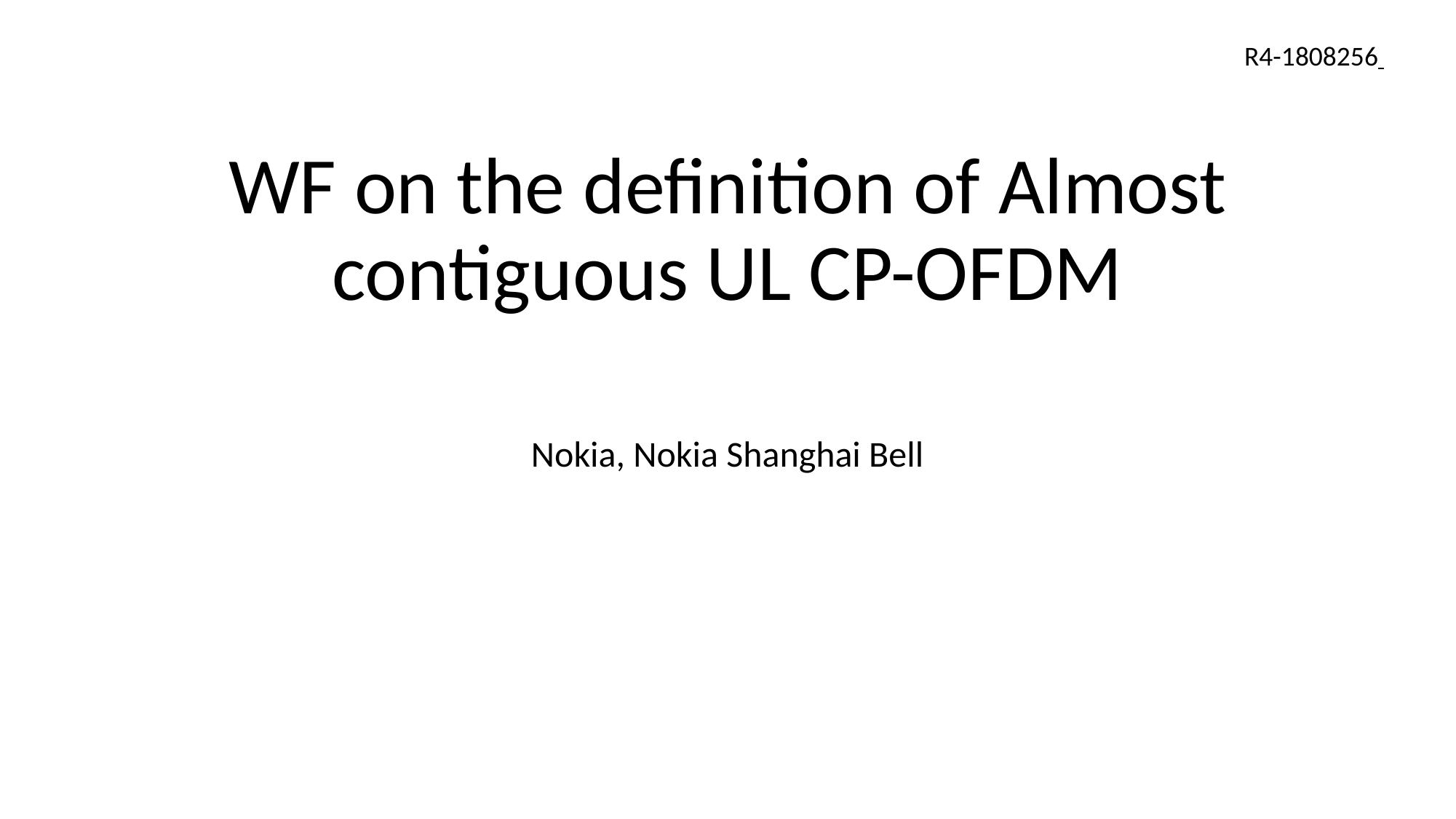

R4-1808256
# WF on the definition of Almost contiguous UL CP-OFDM
Nokia, Nokia Shanghai Bell